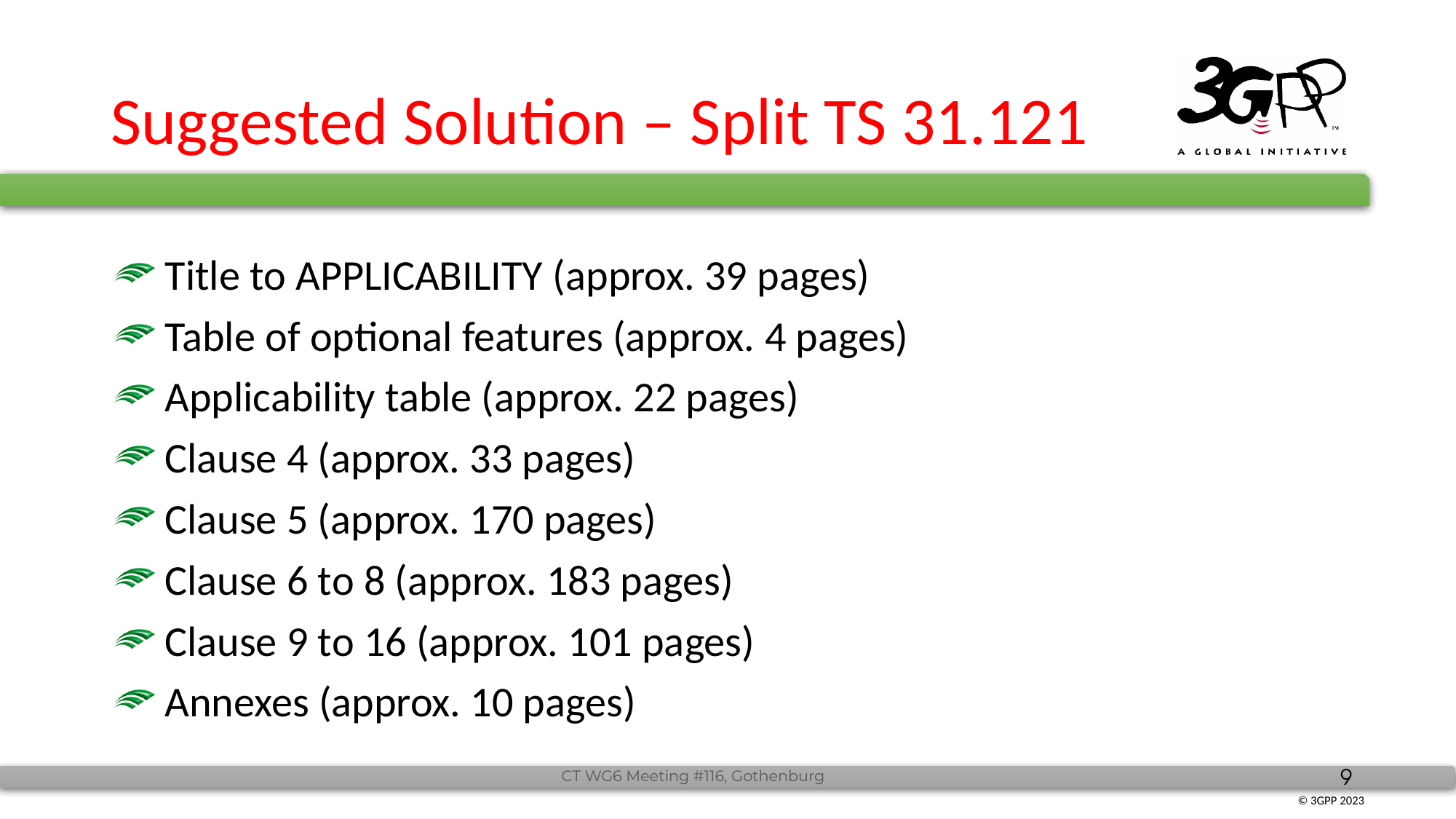

# Suggested Solution – Split TS 31.121
Title to APPLICABILITY (approx. 39 pages)
Table of optional features (approx. 4 pages)
Applicability table (approx. 22 pages)
Clause 4 (approx. 33 pages)
Clause 5 (approx. 170 pages)
Clause 6 to 8 (approx. 183 pages)
Clause 9 to 16 (approx. 101 pages)
Annexes (approx. 10 pages)